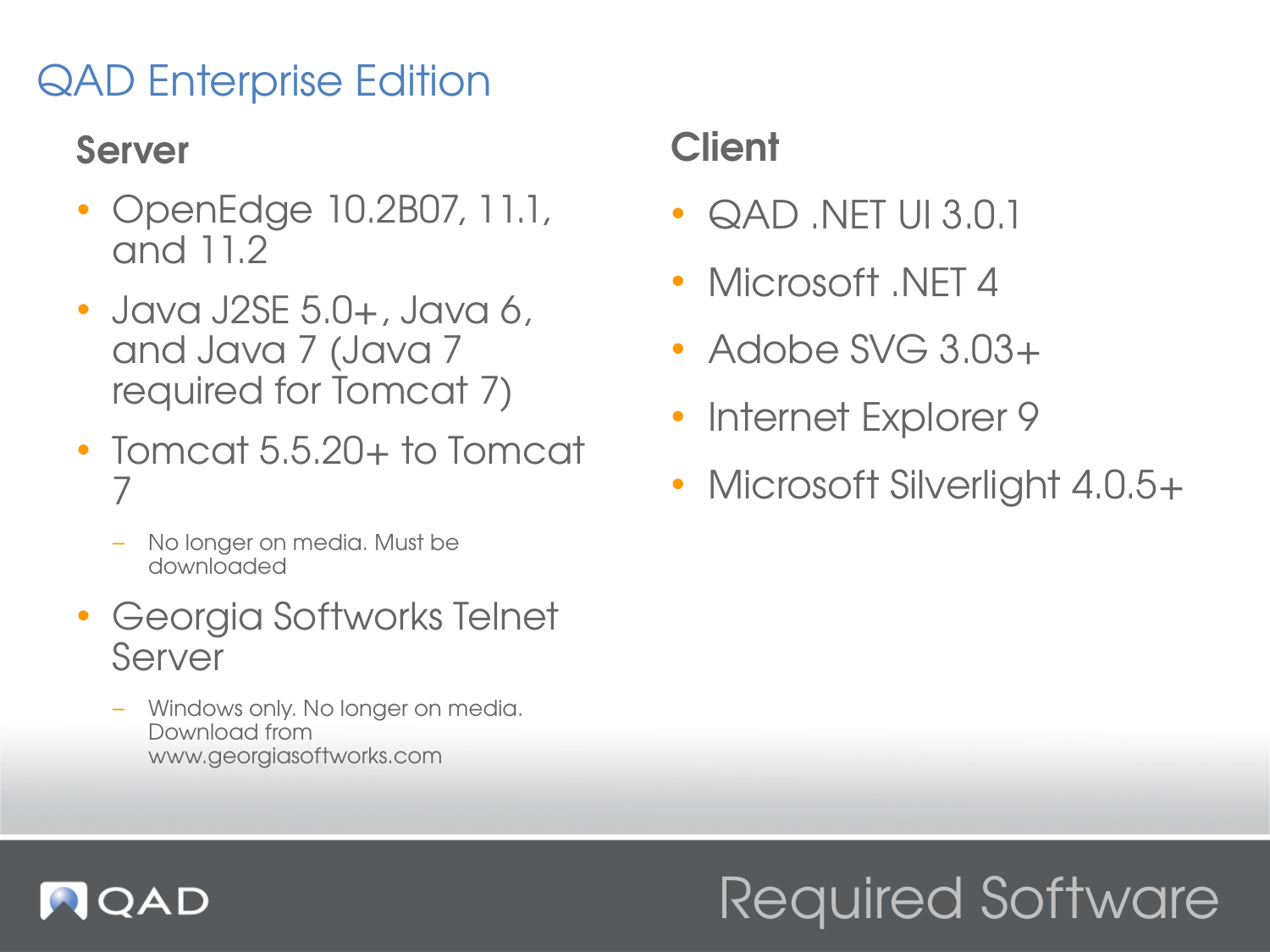

QAD Enterprise Edition
Client
QAD .NET UI 3.0.1
Microsoft .NET 4
Adobe SVG 3.03+
Internet Explorer 9
Microsoft Silverlight 4.0.5+

Server
OpenEdge 10.2B07, 11.1, and 11.2
Java J2SE 5.0+, Java 6, and Java 7 (Java 7 required for Tomcat 7)
Tomcat 5.5.20+ to Tomcat 7
No longer on media. Must be downloaded
Georgia Softworks Telnet Server
Windows only. No longer on media. Download from www.georgiasoftworks.com

# Required Software